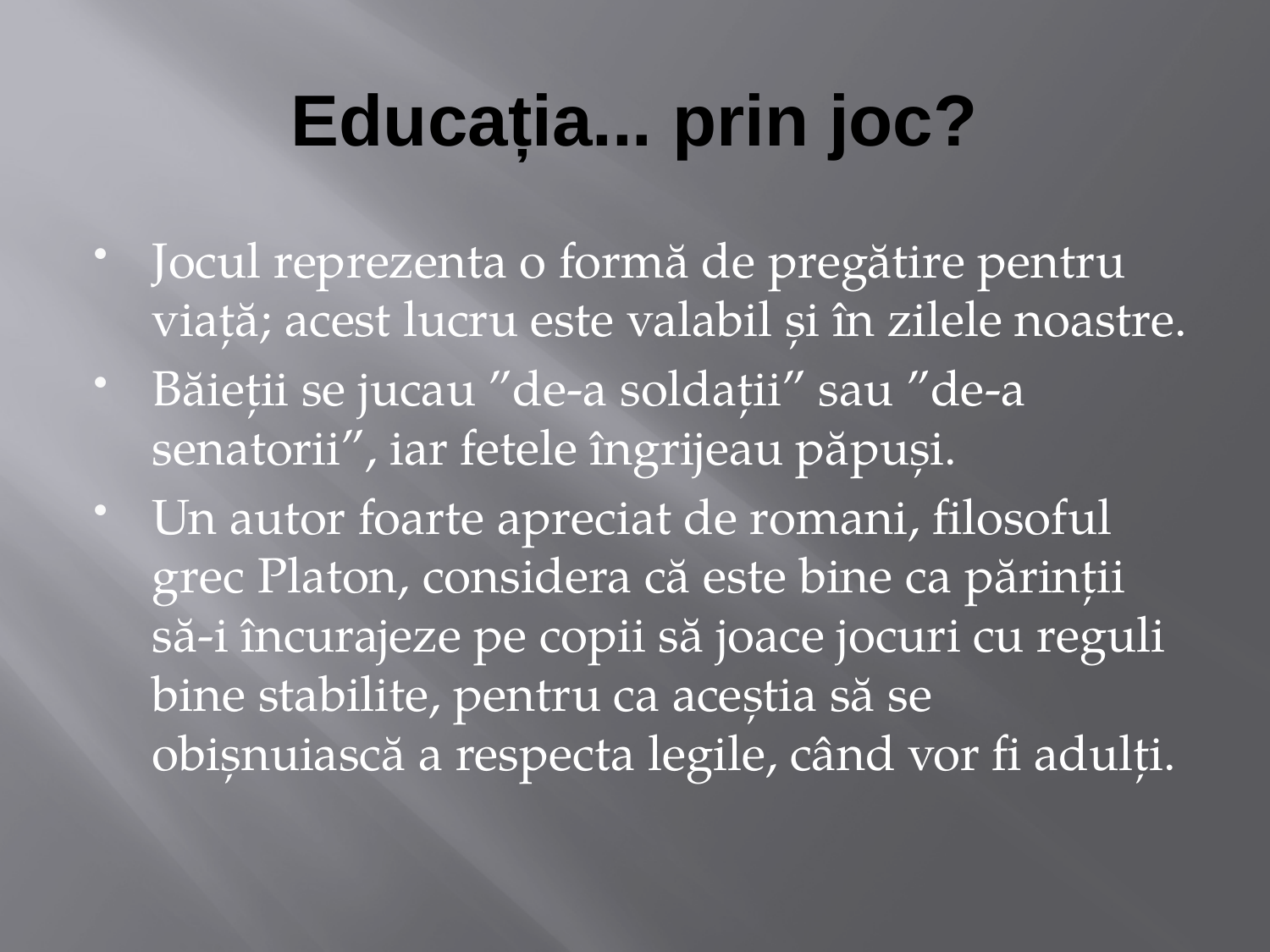

# Educația... prin joc?
Jocul reprezenta o formă de pregătire pentru viață; acest lucru este valabil și în zilele noastre.
Băieții se jucau ”de-a soldații” sau ”de-a senatorii”, iar fetele îngrijeau păpuși.
Un autor foarte apreciat de romani, filosoful grec Platon, considera că este bine ca părinții să-i încurajeze pe copii să joace jocuri cu reguli bine stabilite, pentru ca aceștia să se obișnuiască a respecta legile, când vor fi adulți.